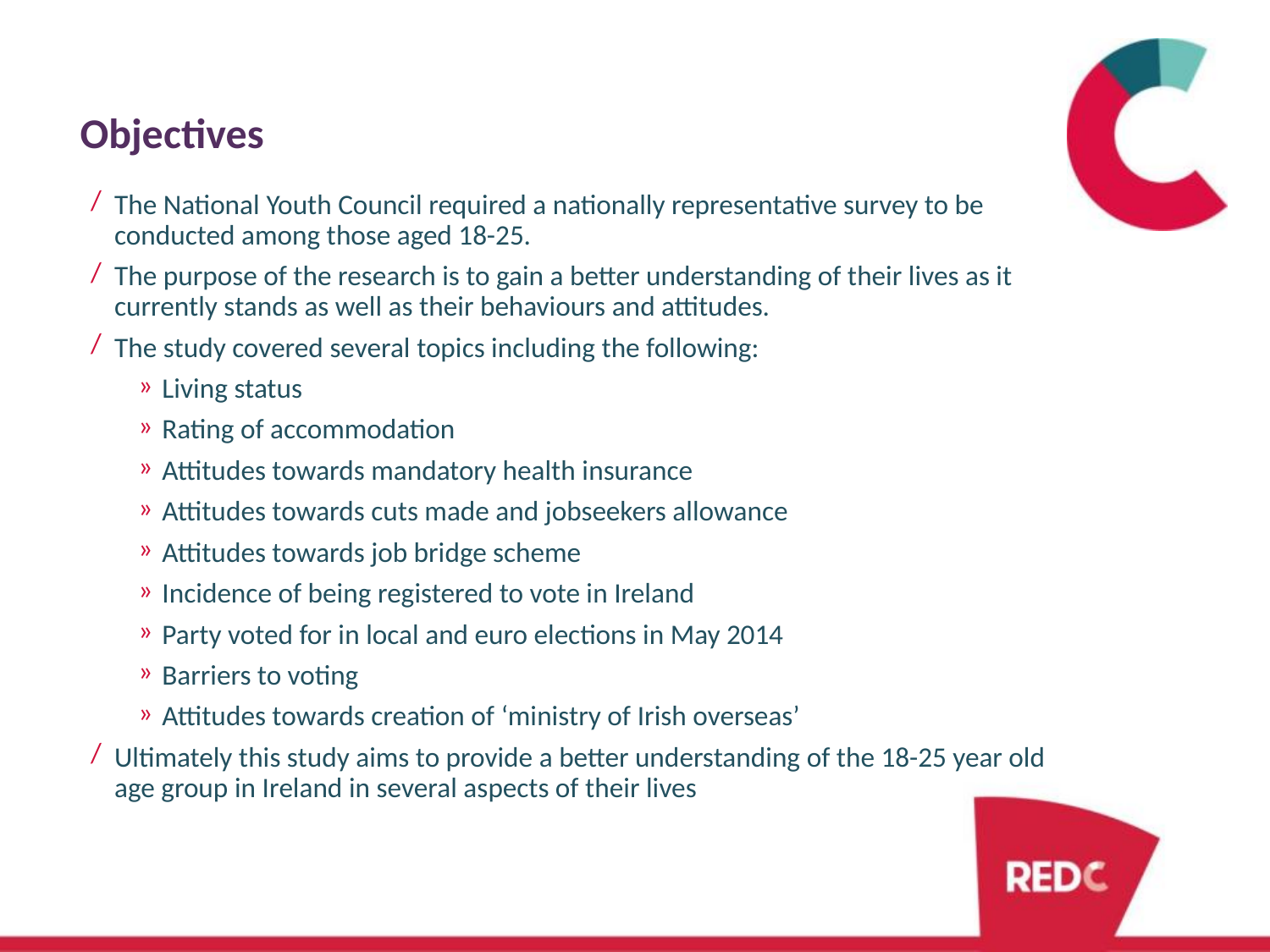

# Objectives
The National Youth Council required a nationally representative survey to be conducted among those aged 18-25.
The purpose of the research is to gain a better understanding of their lives as it currently stands as well as their behaviours and attitudes.
The study covered several topics including the following:
Living status
Rating of accommodation
Attitudes towards mandatory health insurance
Attitudes towards cuts made and jobseekers allowance
Attitudes towards job bridge scheme
Incidence of being registered to vote in Ireland
Party voted for in local and euro elections in May 2014
Barriers to voting
Attitudes towards creation of ‘ministry of Irish overseas’
Ultimately this study aims to provide a better understanding of the 18-25 year old age group in Ireland in several aspects of their lives